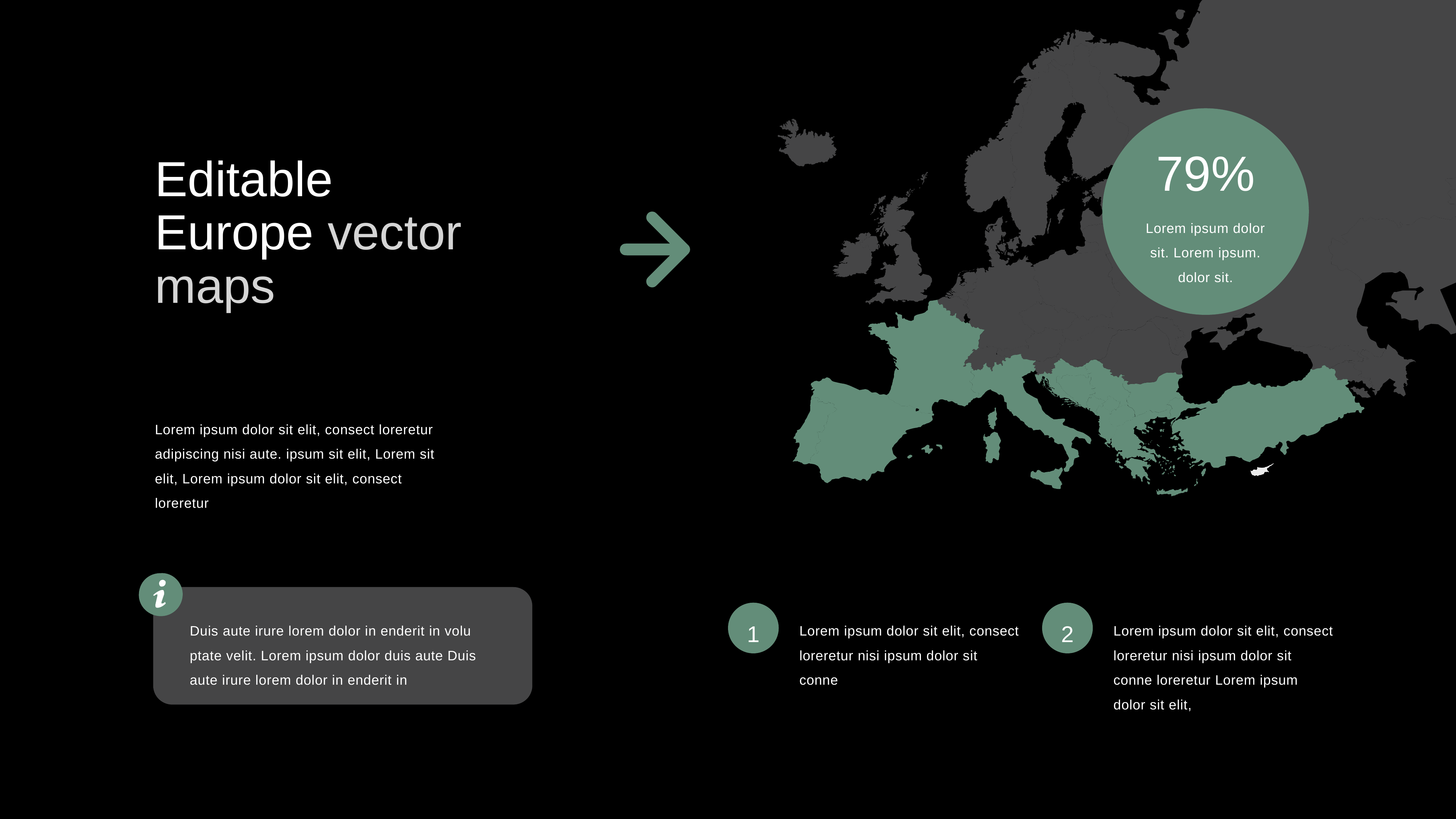

79%
Lorem ipsum dolor sit. Lorem ipsum. dolor sit.
Editable Europe vector
maps

Lorem ipsum dolor sit elit, consect loreretur adipiscing nisi aute. ipsum sit elit, Lorem sit elit, Lorem ipsum dolor sit elit, consect loreretur

Duis aute irure lorem dolor in enderit in volu ptate velit. Lorem ipsum dolor duis aute Duis aute irure lorem dolor in enderit in

1
Lorem ipsum dolor sit elit, consect loreretur nisi ipsum dolor sit conne

2
Lorem ipsum dolor sit elit, consect loreretur nisi ipsum dolor sit conne loreretur Lorem ipsum dolor sit elit,